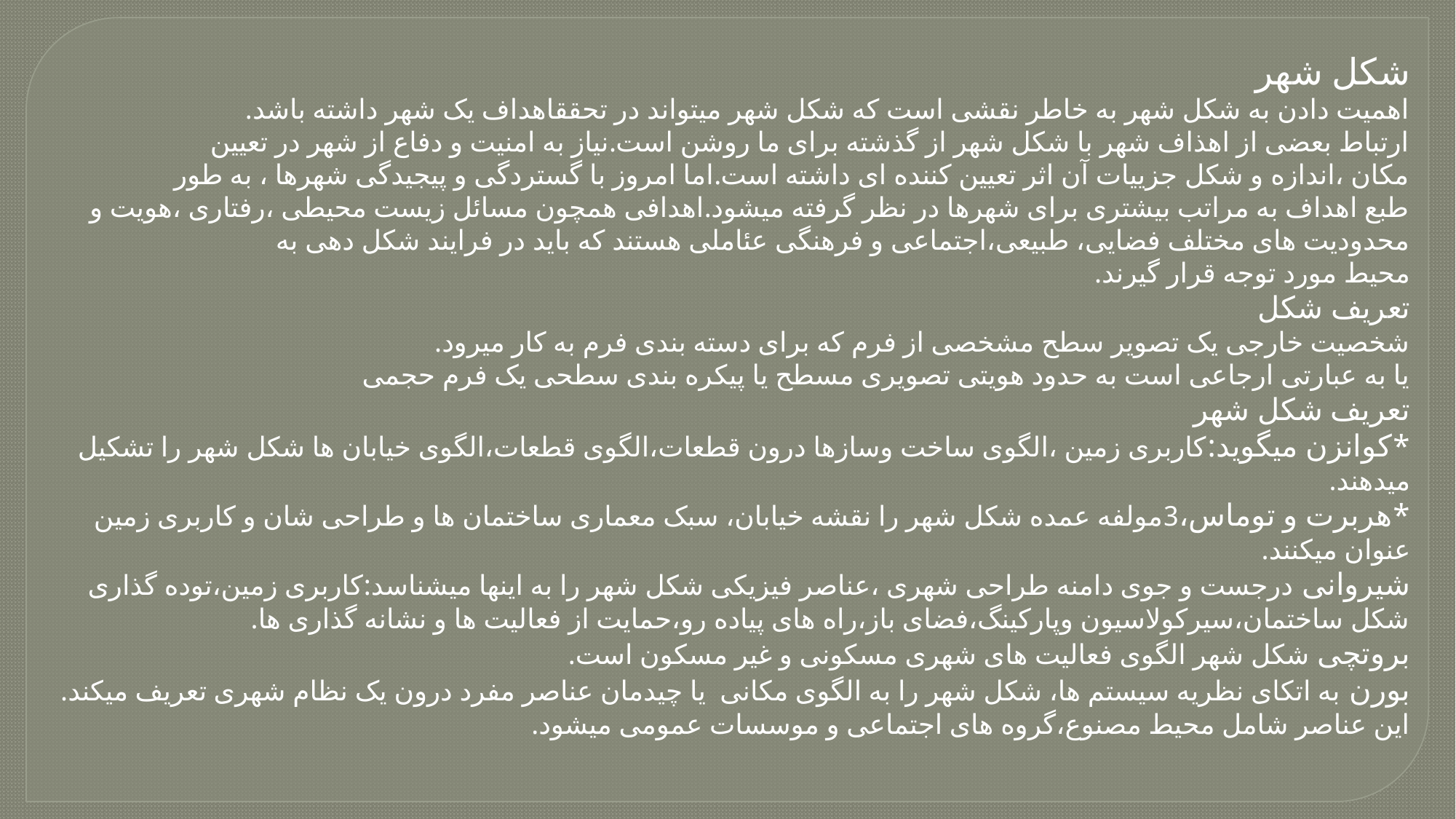

شکل شهر
اهمیت دادن به شکل شهر به خاطر نقشی است که شکل شهر میتواند در تحققاهداف یک شهر داشته باشد.
ارتباط بعضی از اهذاف شهر با شکل شهر از گذشته برای ما روشن است.نیاز به امنیت و دفاع از شهر در تعیین
مکان ،اندازه و شکل جزییات آن اثر تعیین کننده ای داشته است.اما امروز با گستردگی و پیجیدگی شهرها ، به طور
طبع اهداف به مراتب بیشتری برای شهرها در نظر گرفته میشود.اهدافی همچون مسائل زیست محیطی ،رفتاری ،هویت و محدودیت های مختلف فضایی، طبیعی،اجتماعی و فرهنگی عئاملی هستند که باید در فرایند شکل دهی به
محیط مورد توجه قرار گیرند.
تعریف شکل
شخصیت خارجی یک تصویر سطح مشخصی از فرم که برای دسته بندی فرم به کار میرود.
یا به عبارتی ارجاعی است به حدود هویتی تصویری مسطح یا پیکره بندی سطحی یک فرم حجمی
تعریف شکل شهر
*کوانزن میگوید:کاربری زمین ،الگوی ساخت وسازها درون قطعات،الگوی قطعات،الگوی خیابان ها شکل شهر را تشکیل میدهند.
*هربرت و توماس،3مولفه عمده شکل شهر را نقشه خیابان، سبک معماری ساختمان ها و طراحی شان و کاربری زمین عنوان میکنند.
شیروانی درجست و جوی دامنه طراحی شهری ،عناصر فیزیکی شکل شهر را به اینها میشناسد:کاربری زمین،توده گذاری شکل ساختمان،سیرکولاسیون وپارکینگ،فضای باز،راه های پیاده رو،حمایت از فعالیت ها و نشانه گذاری ها.
بروتچی شکل شهر الگوی فعالیت های شهری مسکونی و غیر مسکون است.
بورن به اتکای نظریه سیستم ها، شکل شهر را به الگوی مکانی  یا چیدمان عناصر مفرد درون یک نظام شهری تعریف میکند. این عناصر شامل محیط مصنوع،گروه های اجتماعی و موسسات عمومی میشود.